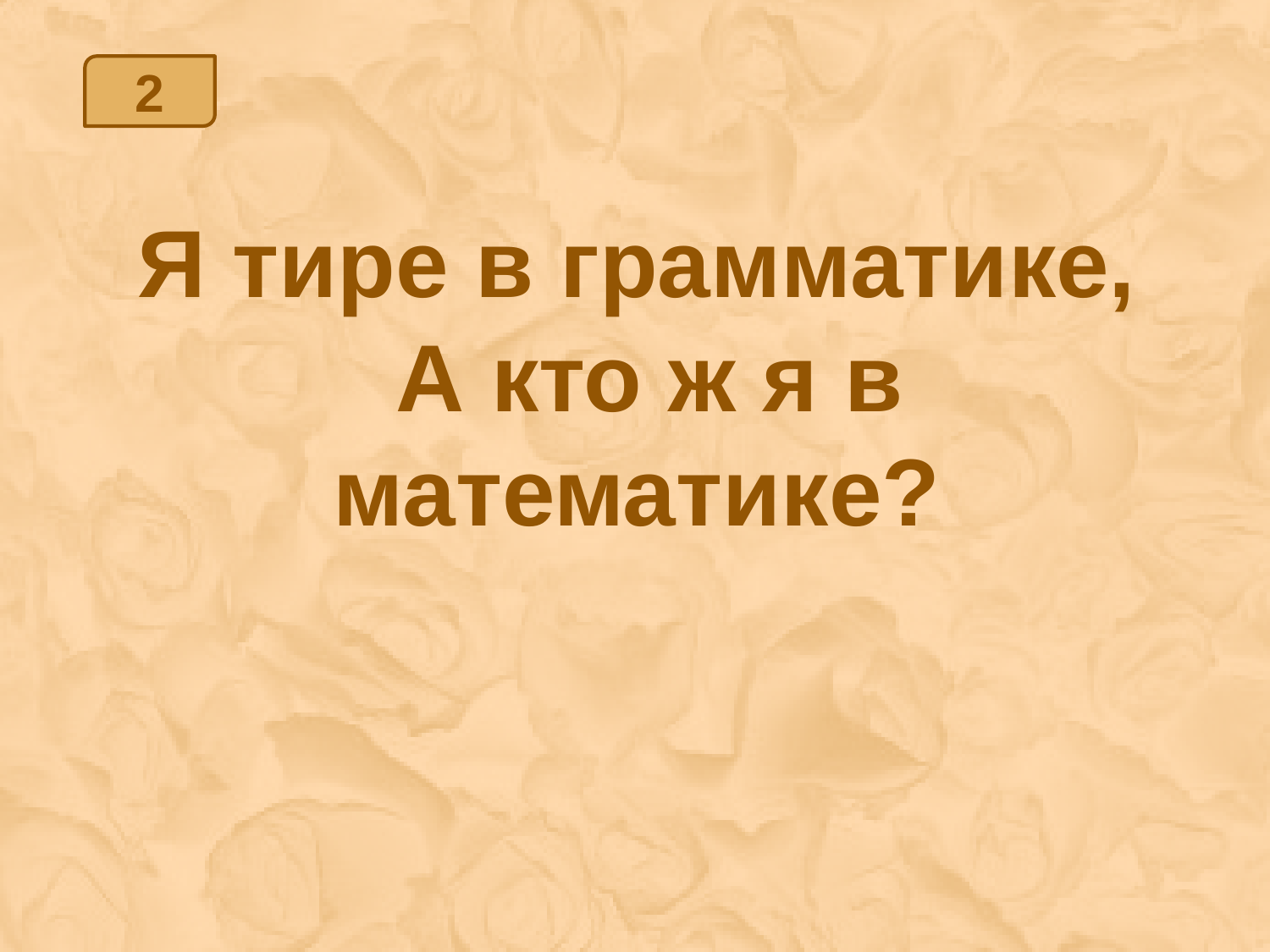

2
Я тире в грамматике,
А кто ж я в математике?